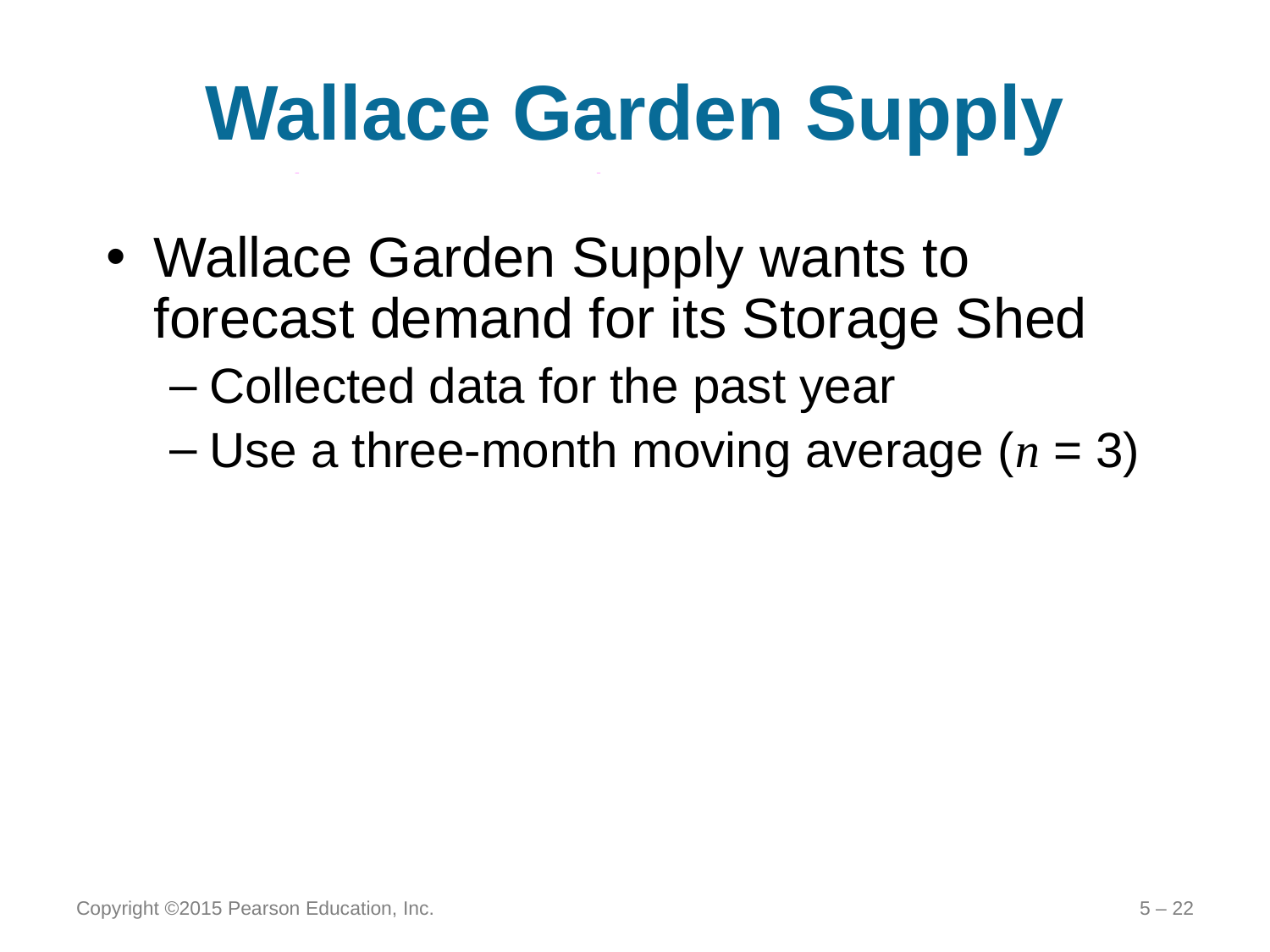

# Wallace Garden Supply

Wallace Garden Supply wants to forecast demand for its Storage Shed
Collected data for the past year
Use a three-month moving average (n = 3)

Copyright ©2015 Pearson Education, Inc.
5 – 22